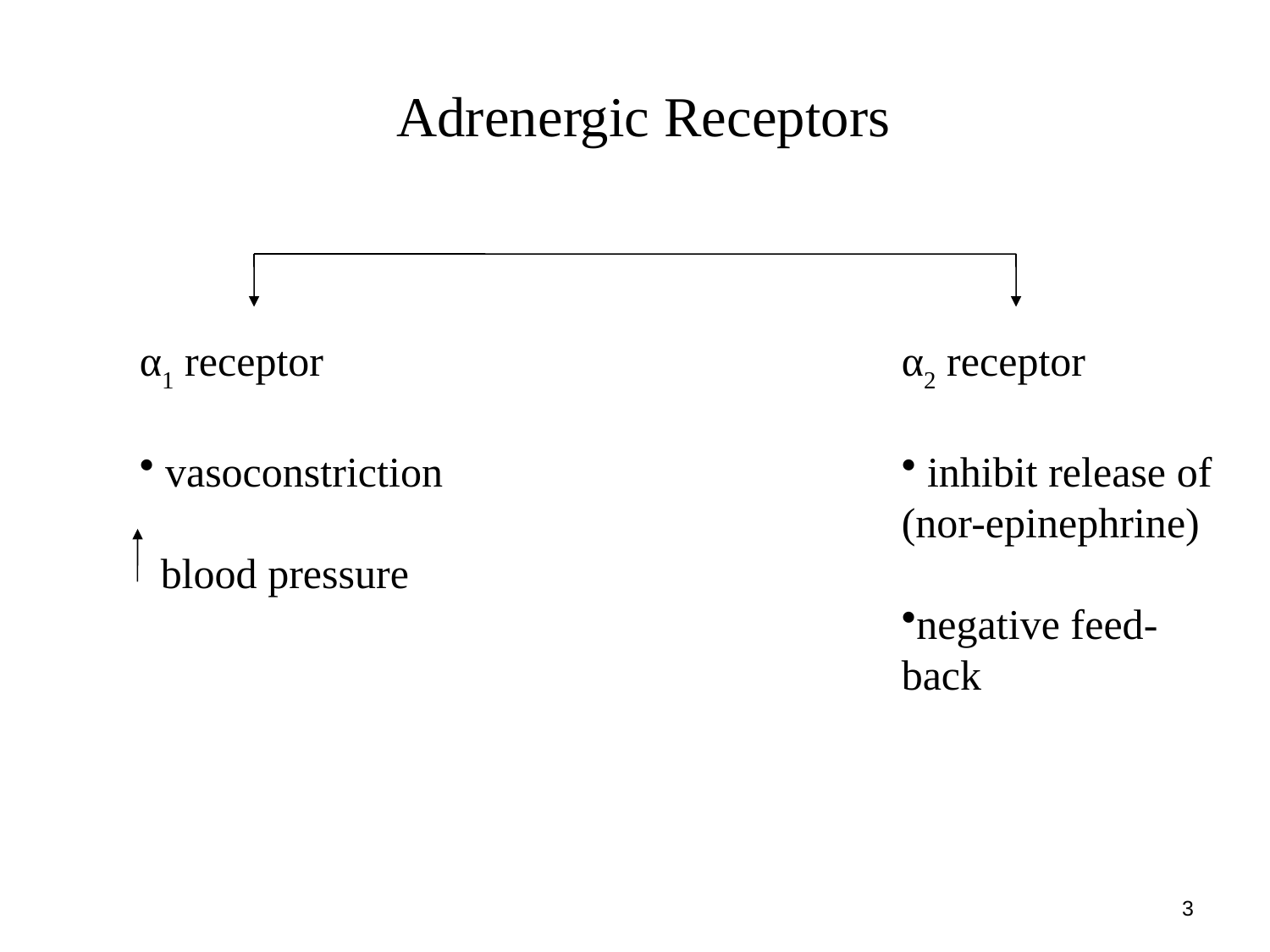

Adrenergic Receptors

α1 receptor

 vasoconstriction

  blood pressure
α2 receptor

 inhibit release of
(nor-epinephrine)

negative feed-back

3